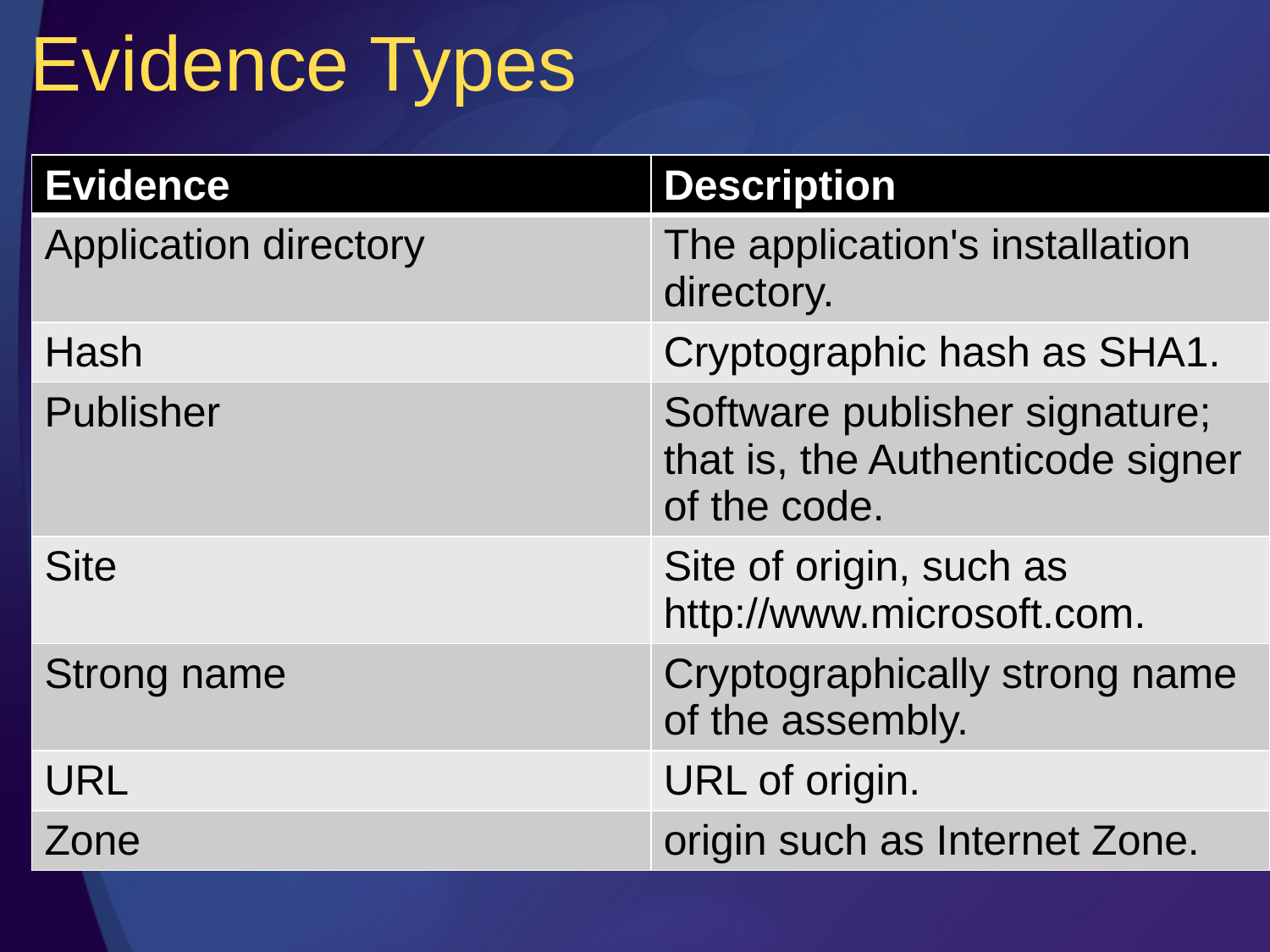

# Evidence Types
| Evidence | Description |
| --- | --- |
| Application directory | The application's installation directory. |
| Hash | Cryptographic hash as SHA1. |
| Publisher | Software publisher signature; that is, the Authenticode signer of the code. |
| Site | Site of origin, such as http://www.microsoft.com. |
| Strong name | Cryptographically strong name of the assembly. |
| URL | URL of origin. |
| Zone | origin such as Internet Zone. |